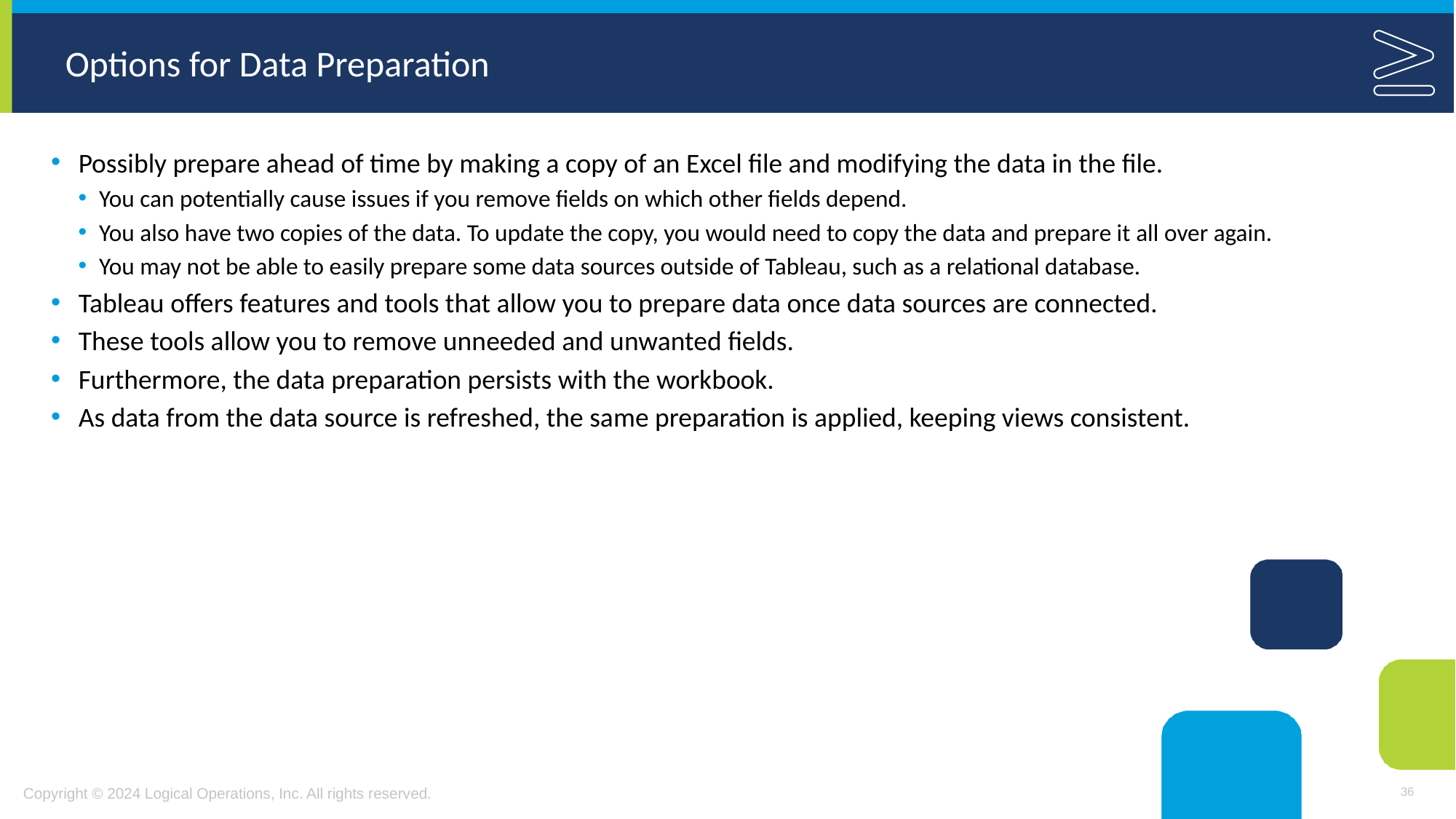

# Options for Data Preparation
Possibly prepare ahead of time by making a copy of an Excel file and modifying the data in the file.
You can potentially cause issues if you remove fields on which other fields depend.
You also have two copies of the data. To update the copy, you would need to copy the data and prepare it all over again.
You may not be able to easily prepare some data sources outside of Tableau, such as a relational database.
Tableau offers features and tools that allow you to prepare data once data sources are connected.
These tools allow you to remove unneeded and unwanted fields.
Furthermore, the data preparation persists with the workbook.
As data from the data source is refreshed, the same preparation is applied, keeping views consistent.
36